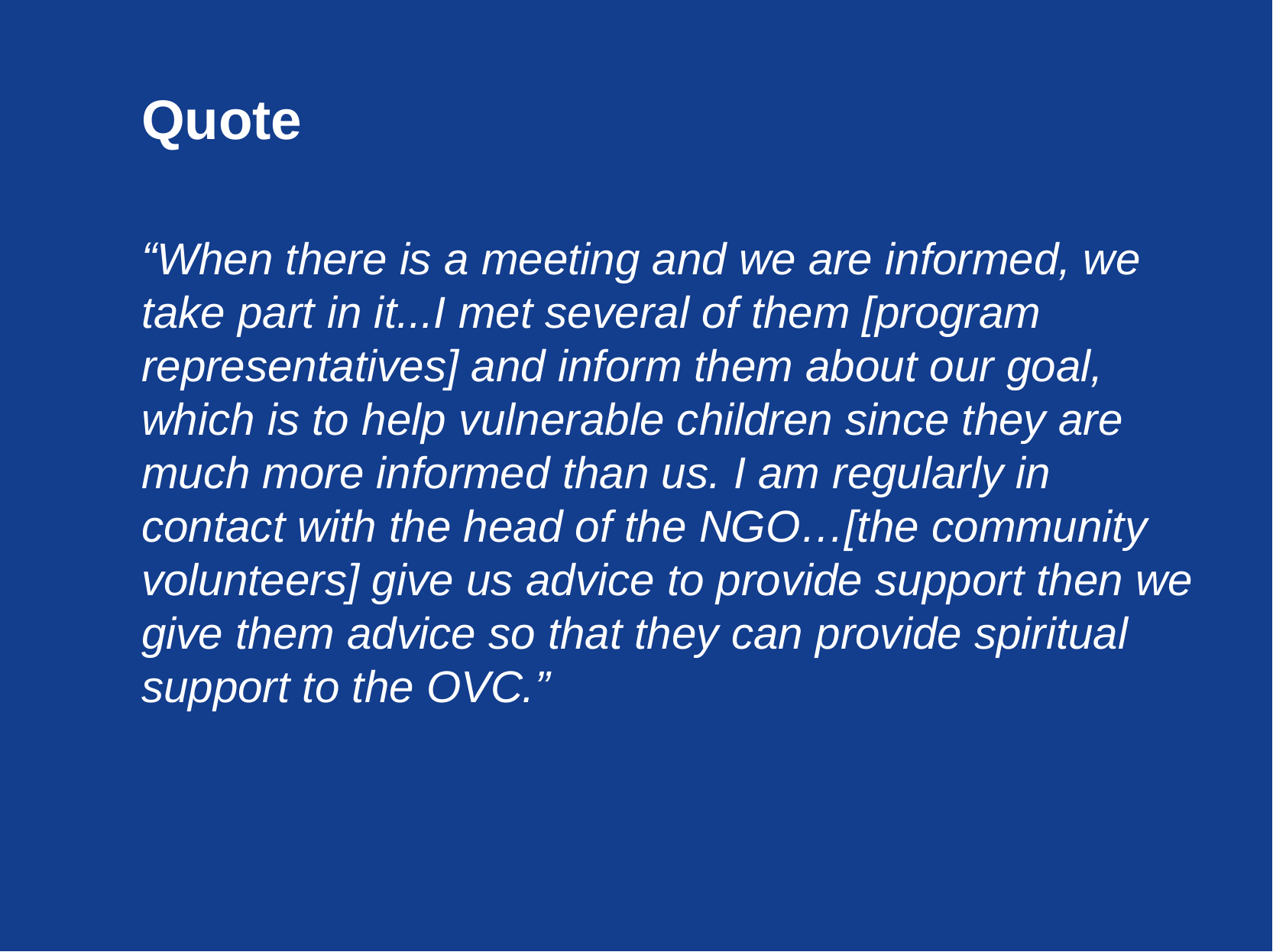

# Quote
“When there is a meeting and we are informed, we take part in it...I met several of them [program representatives] and inform them about our goal, which is to help vulnerable children since they are much more informed than us. I am regularly in contact with the head of the NGO…[the community volunteers] give us advice to provide support then we give them advice so that they can provide spiritual support to the OVC.”